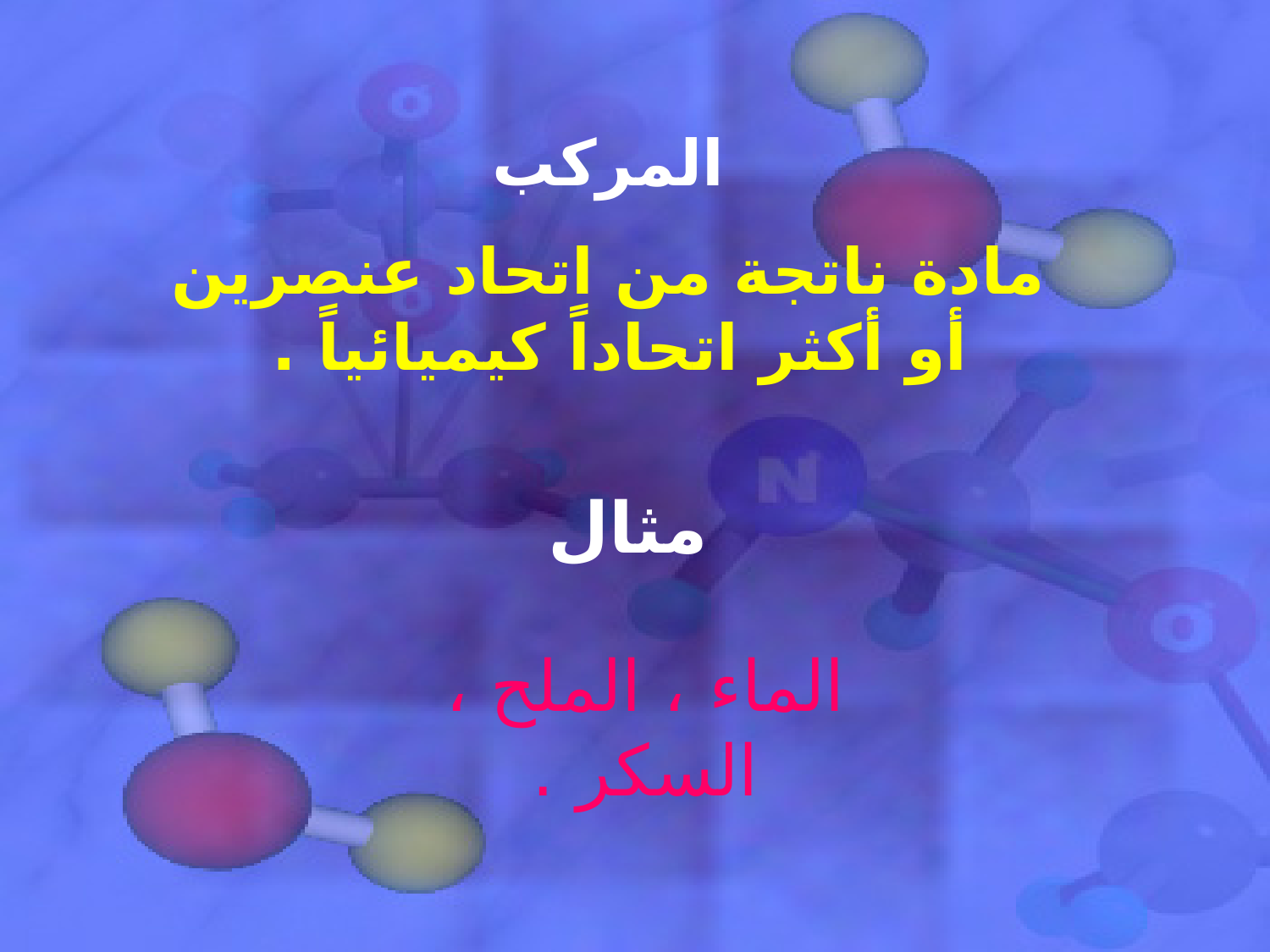

المركب
مادة ناتجة من اتحاد عنصرين أو أكثر اتحاداً كيميائياً .
 مثال
الماء ، الملح ، السكر .